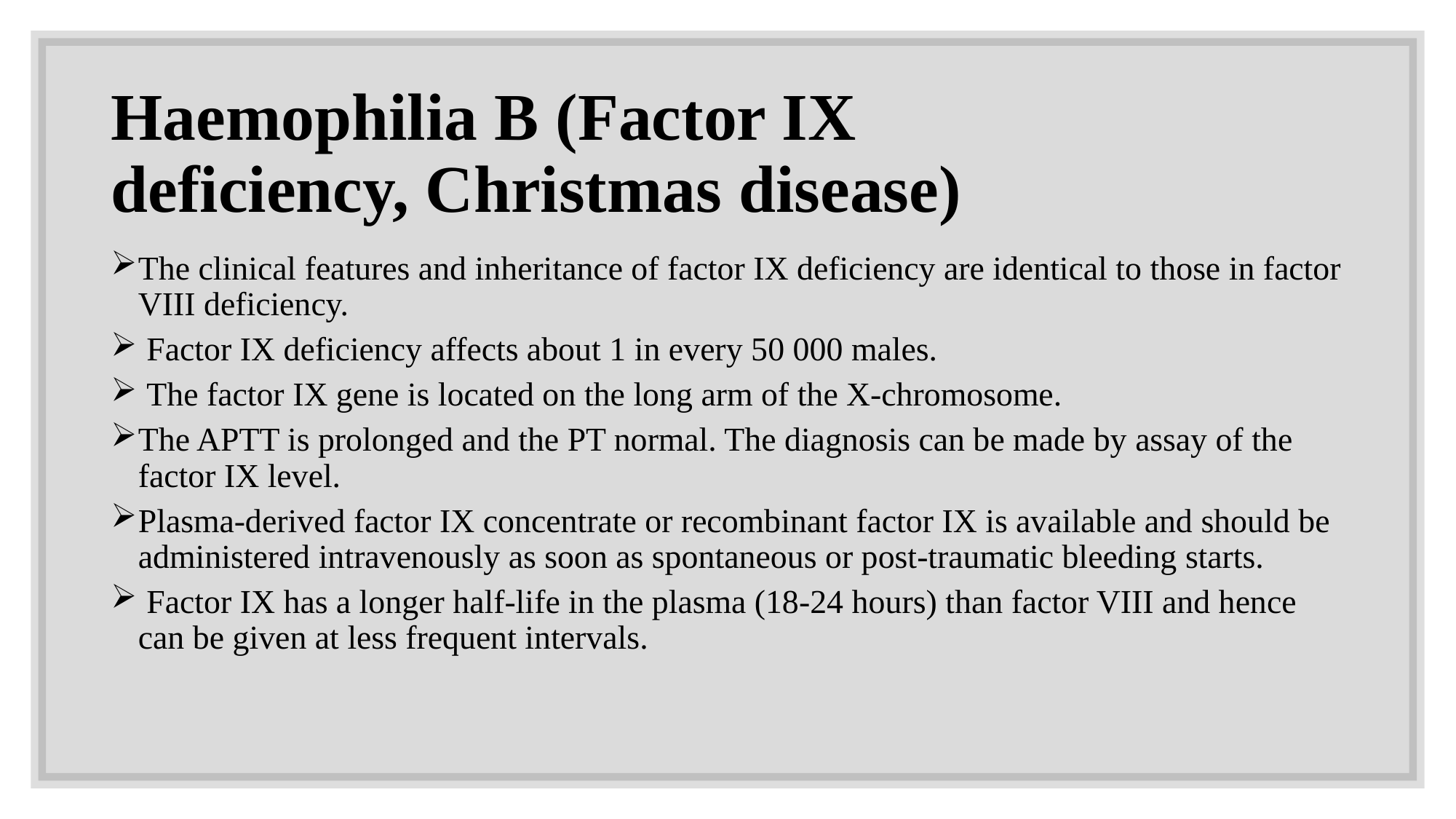

# Haemophilia B (Factor IX deficiency, Christmas disease)
The clinical features and inheritance of factor IX deficiency are identical to those in factor VIII deficiency.
 Factor IX deficiency affects about 1 in every 50 000 males.
 The factor IX gene is located on the long arm of the X-chromosome.
The APTT is prolonged and the PT normal. The diagnosis can be made by assay of the factor IX level.
Plasma-derived factor IX concentrate or recombinant factor IX is available and should be administered intravenously as soon as spontaneous or post-traumatic bleeding starts.
 Factor IX has a longer half-life in the plasma (18-24 hours) than factor VIII and hence can be given at less frequent intervals.